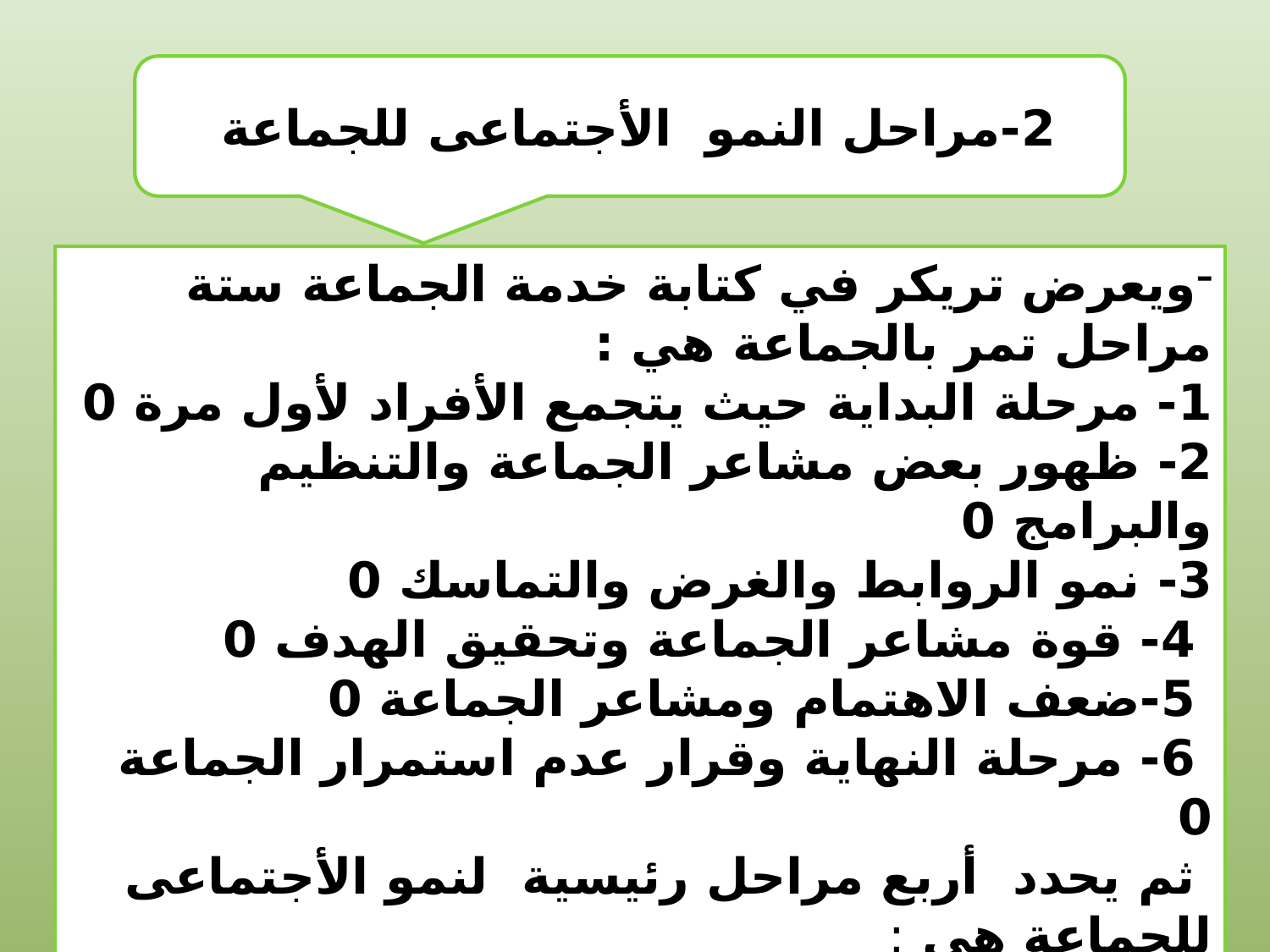

2-مراحل النمو  الأجتماعى للجماعة
ويعرض تريكر في كتابة خدمة الجماعة ستة مراحل تمر بالجماعة هي :
1- مرحلة البداية حيث يتجمع الأفراد لأول مرة 0
2- ظهور بعض مشاعر الجماعة والتنظيم والبرامج 0
3- نمو الروابط والغرض والتماسك 0
 4- قوة مشاعر الجماعة وتحقيق الهدف 0
 5-ضعف الاهتمام ومشاعر الجماعة 0
 6- مرحلة النهاية وقرار عدم استمرار الجماعة 0
 ثم يحدد  أربع مراحل رئيسية  لنمو الأجتماعى للجماعة هي :